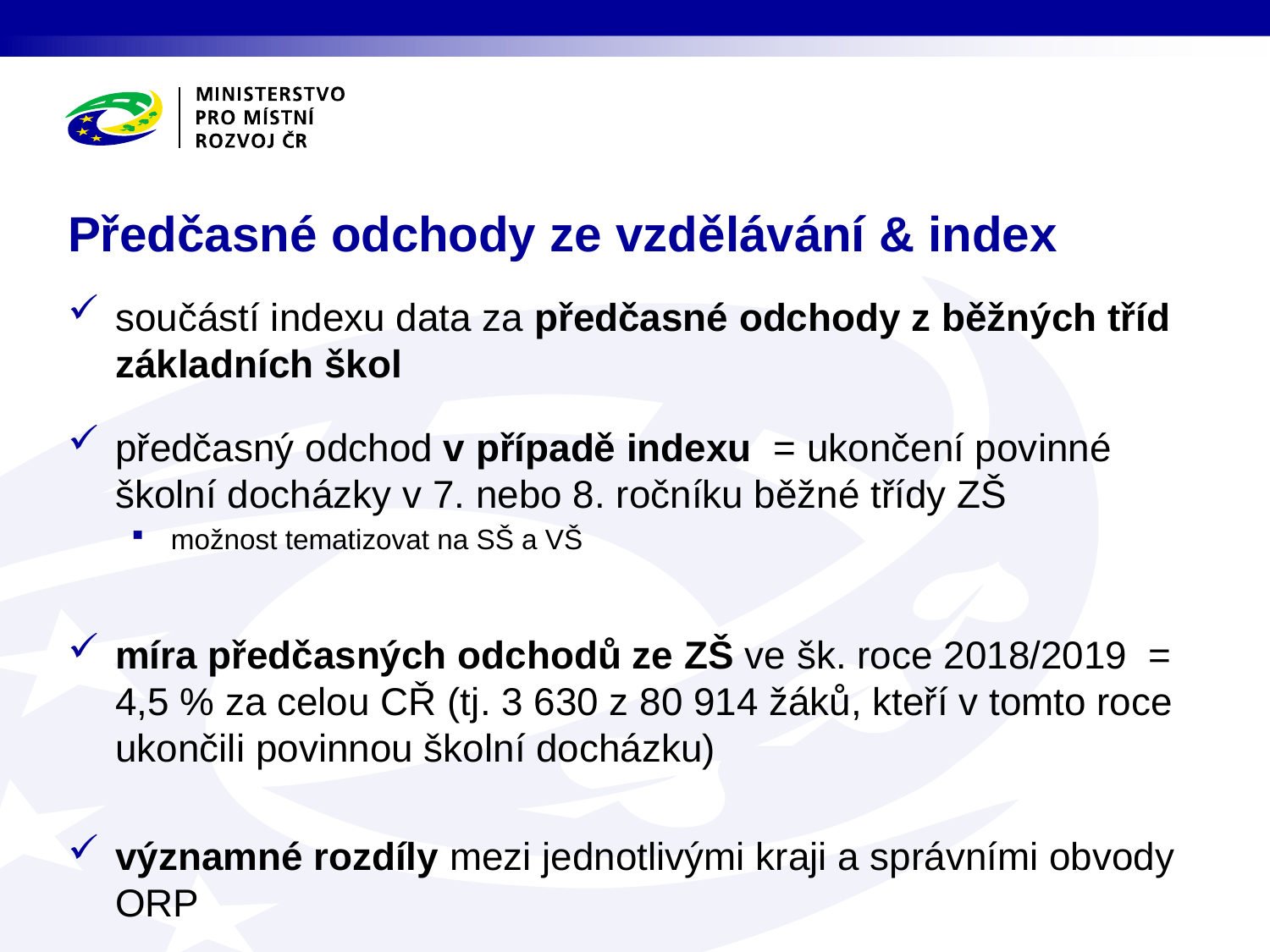

# Předčasné odchody ze vzdělávání & index
součástí indexu data za předčasné odchody z běžných tříd základních škol

předčasný odchod v případě indexu  = ukončení povinné školní docházky v 7. nebo 8. ročníku běžné třídy ZŠ
možnost tematizovat na SŠ a VŠ

míra předčasných odchodů ze ZŠ ve šk. roce 2018/2019  = 4,5 % za celou CŘ (tj. 3 630 z 80 914 žáků, kteří v tomto roce ukončili povinnou školní docházku)

významné rozdíly mezi jednotlivými kraji a správními obvody ORP